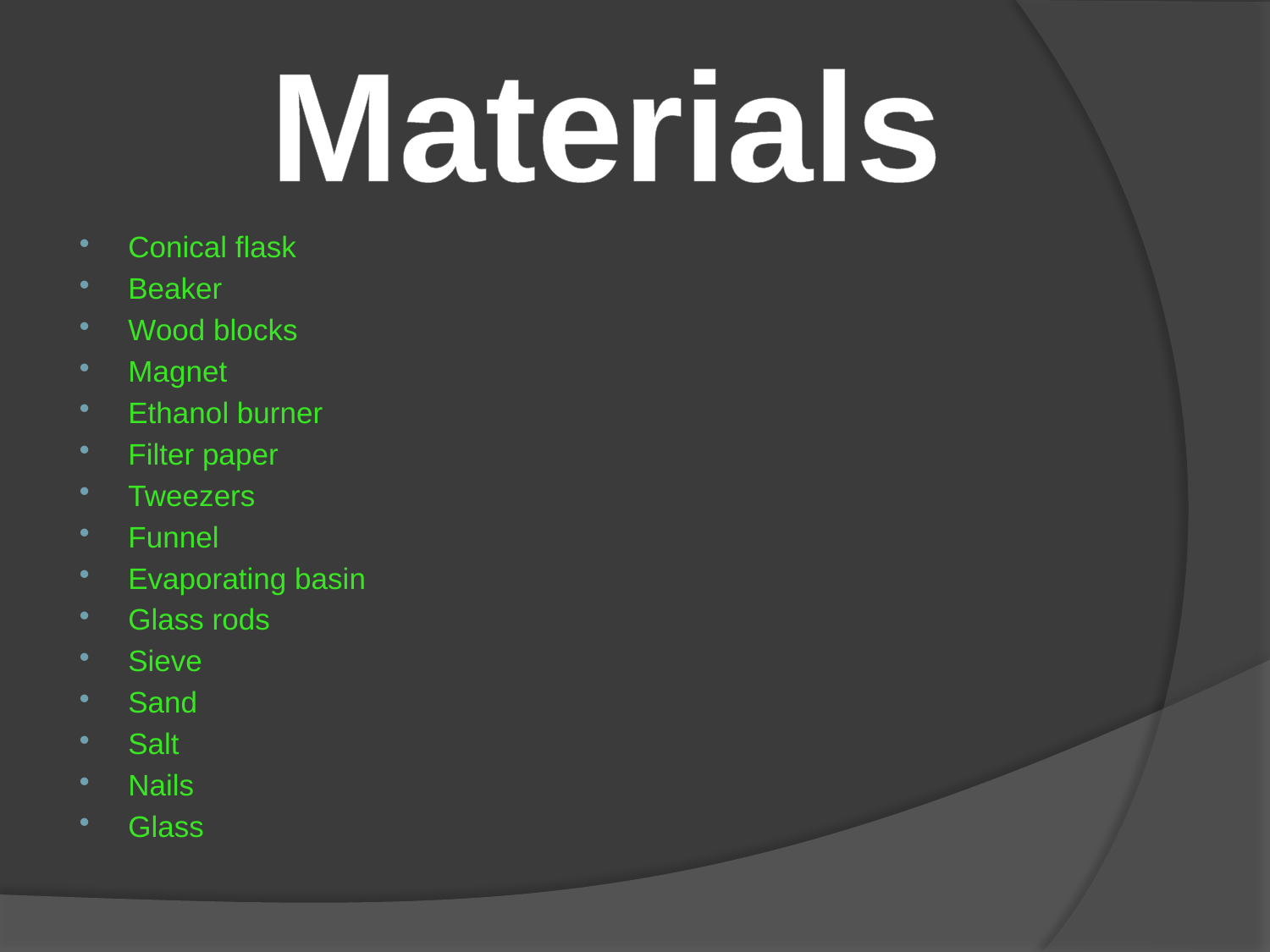

Materials
Conical flask
Beaker
Wood blocks
Magnet
Ethanol burner
Filter paper
Tweezers
Funnel
Evaporating basin
Glass rods
Sieve
Sand
Salt
Nails
Glass